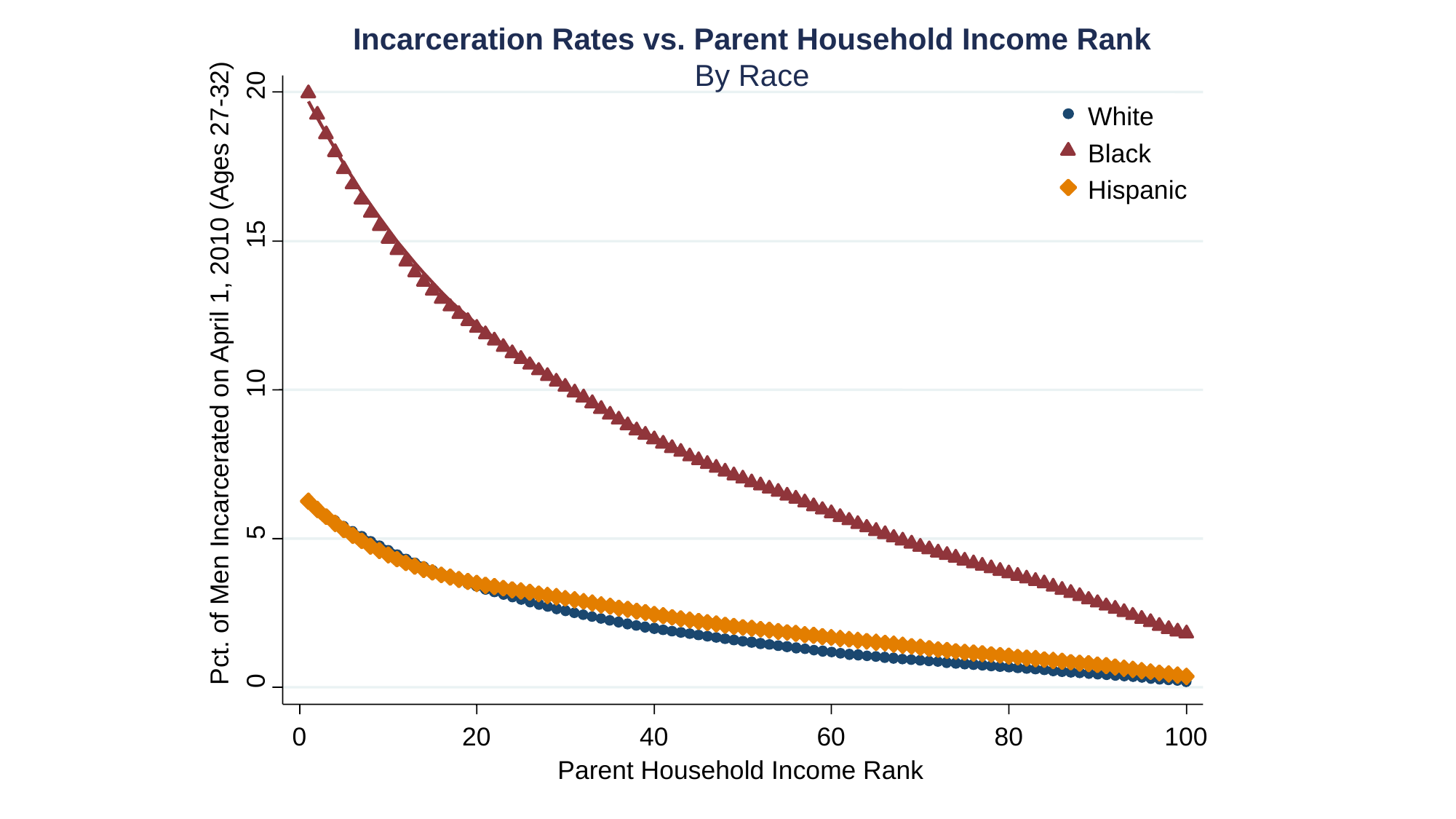

Incarceration Rates vs. Parent Household Income Rank
By Race

20

White

Black

Hispanic

15

Pct. of Men Incarcerated on April 1, 2010 (Ages 27-32)
10

5

0

0
20
40
60
80
100
Parent Household Income Rank